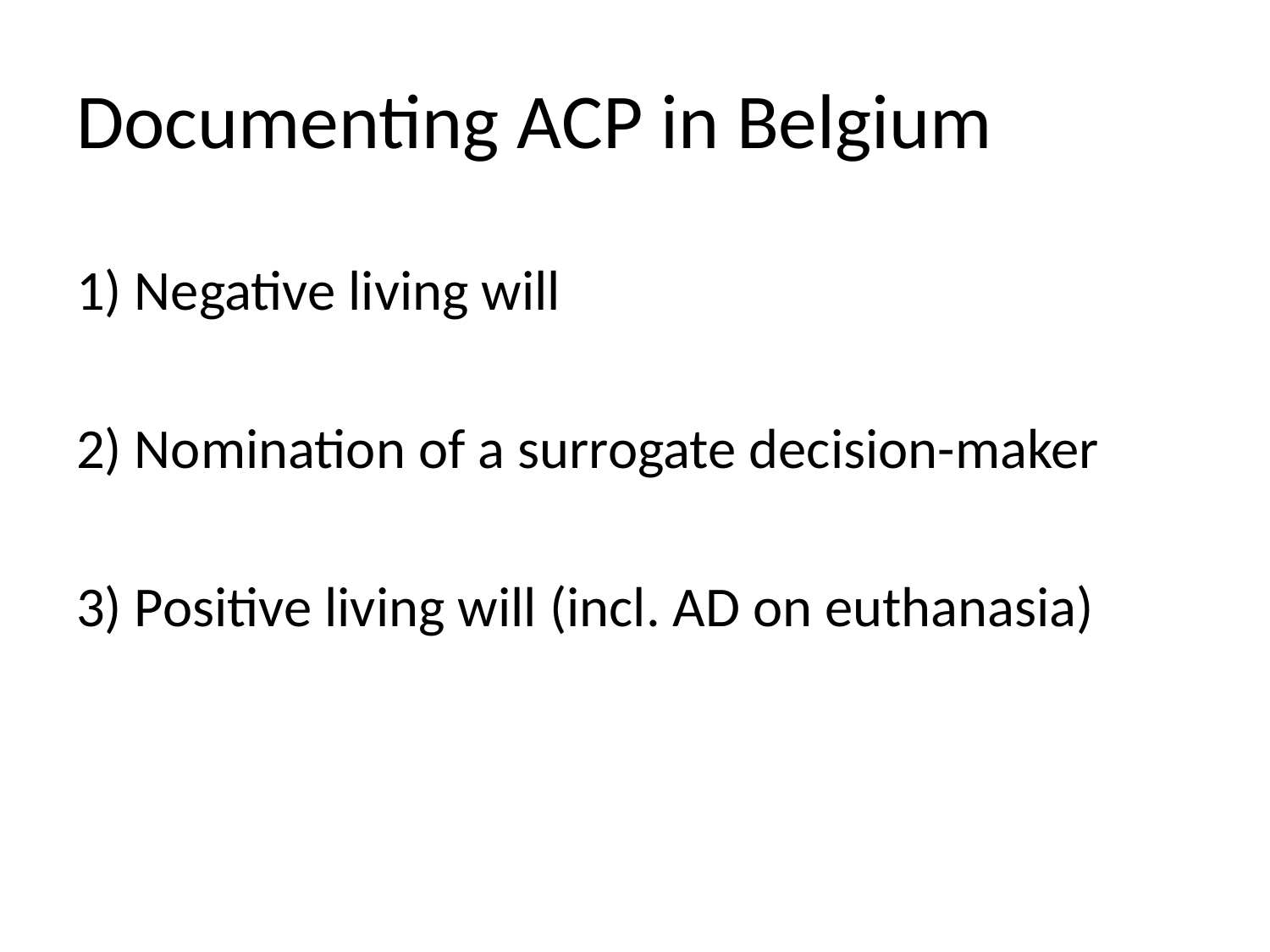

# Documenting ACP in Belgium
1) Negative living will

2) Nomination of a surrogate decision-maker

3) Positive living will (incl. AD on euthanasia)